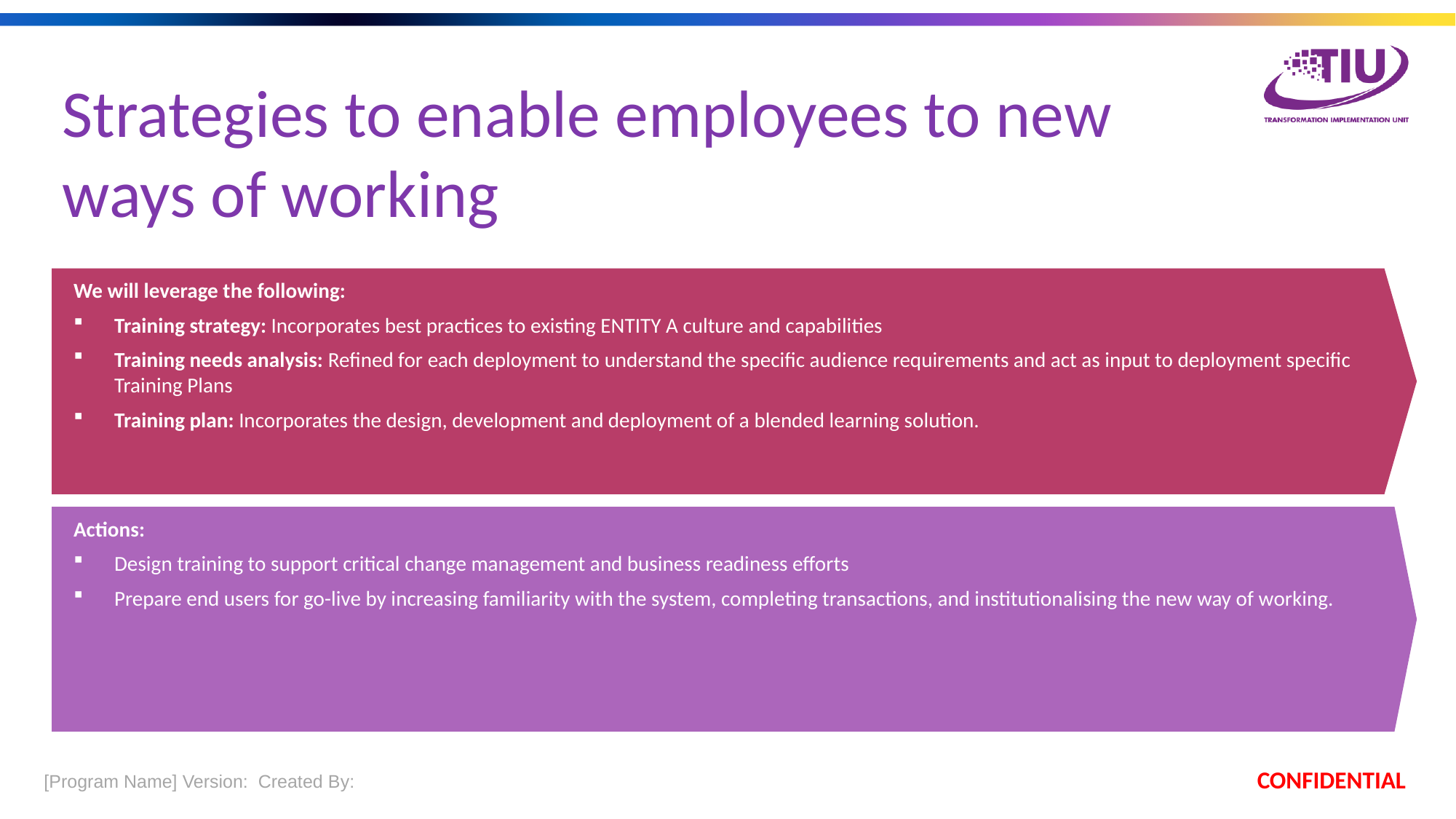

Strategies to enable employees to new ways of working
We will leverage the following:
Training strategy: Incorporates best practices to existing ENTITY A culture and capabilities
Training needs analysis: Refined for each deployment to understand the specific audience requirements and act as input to deployment specific Training Plans
Training plan: Incorporates the design, development and deployment of a blended learning solution.

Actions:
Design training to support critical change management and business readiness efforts
Prepare end users for go-live by increasing familiarity with the system, completing transactions, and institutionalising the new way of working.

 [Program Name] Version:  Created By:
CONFIDENTIAL